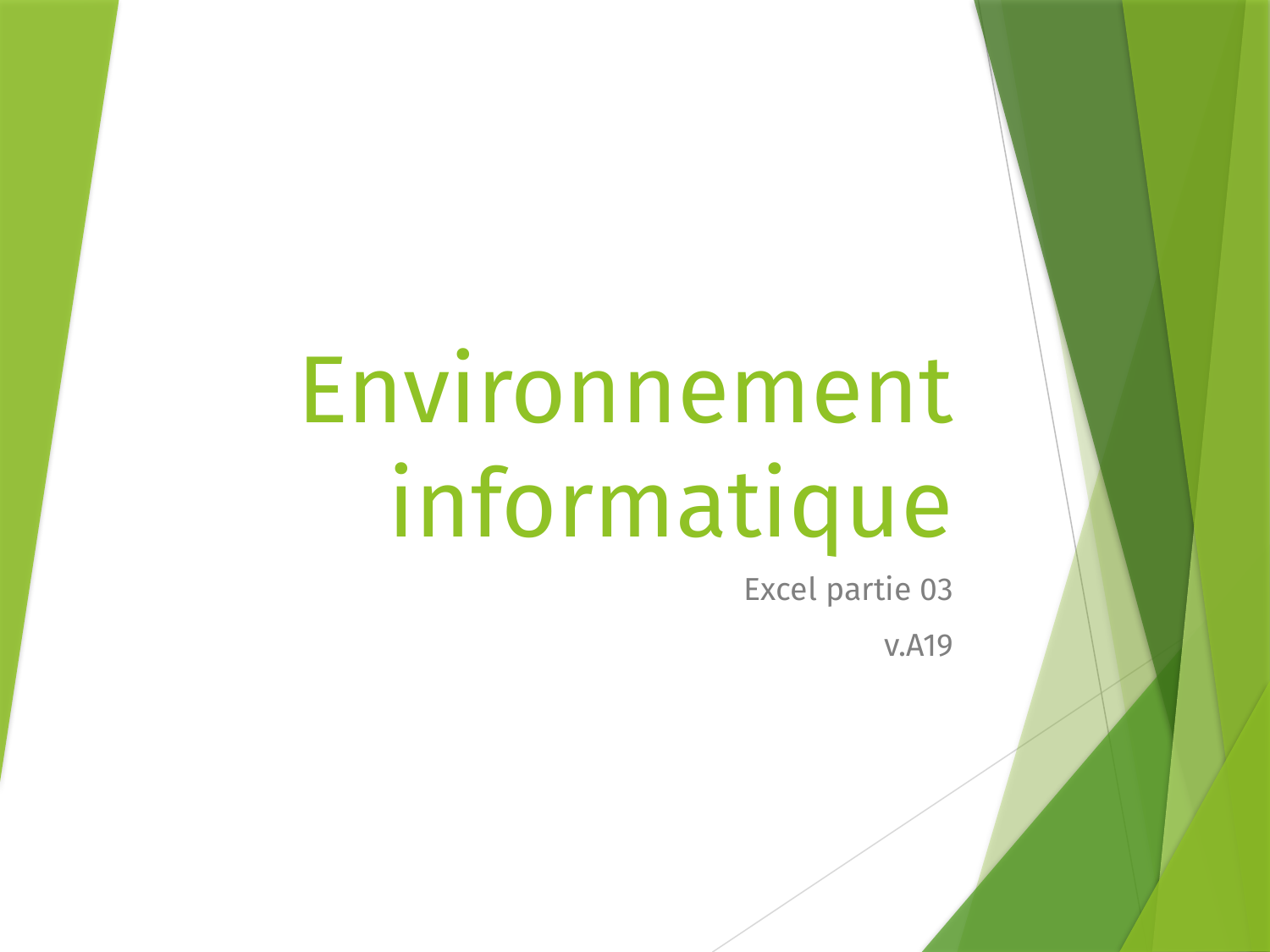

# Environnement informatique
Excel partie 03
v.A19